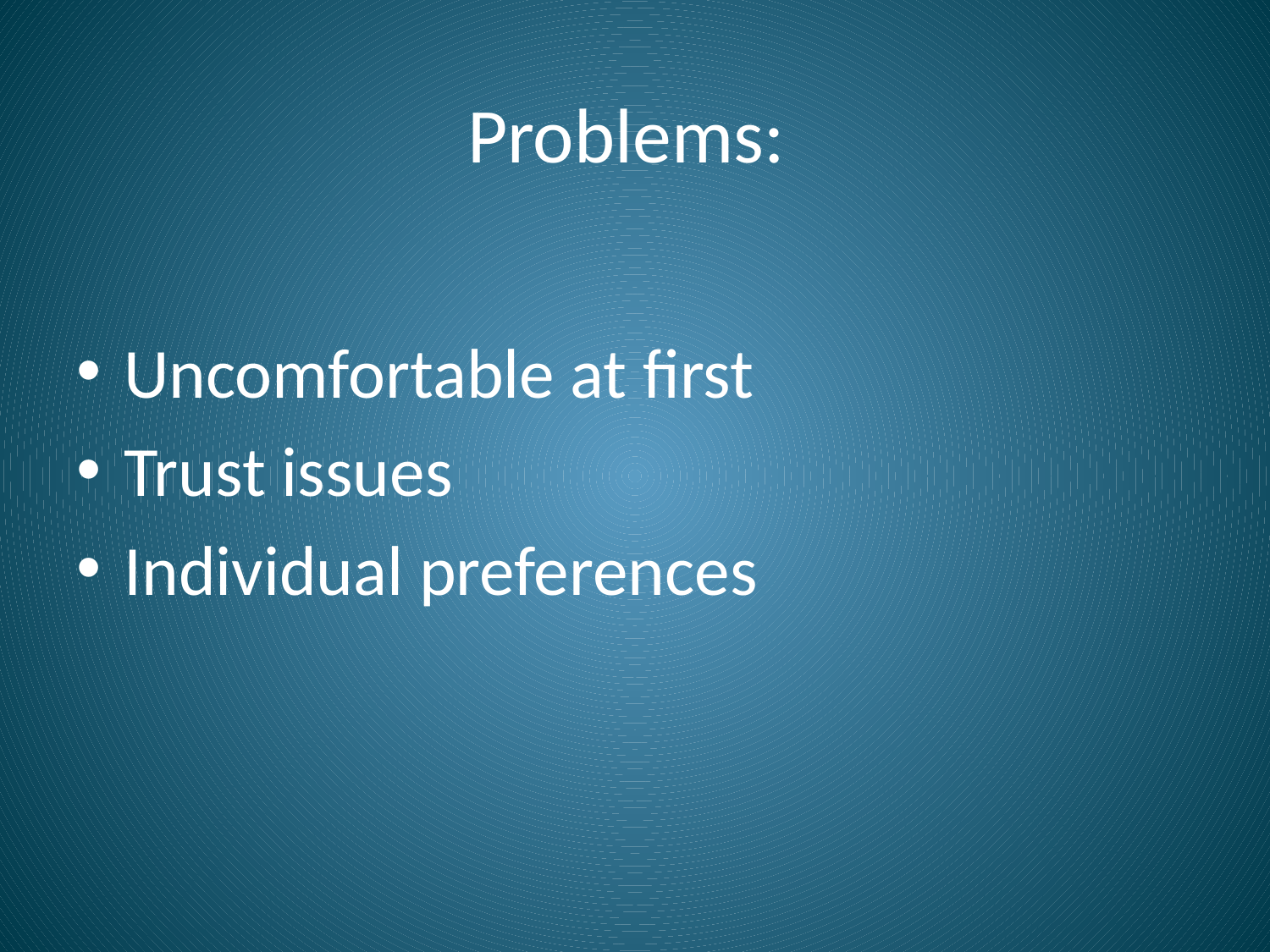

# Problems:

Uncomfortable at first
Trust issues
Individual preferences